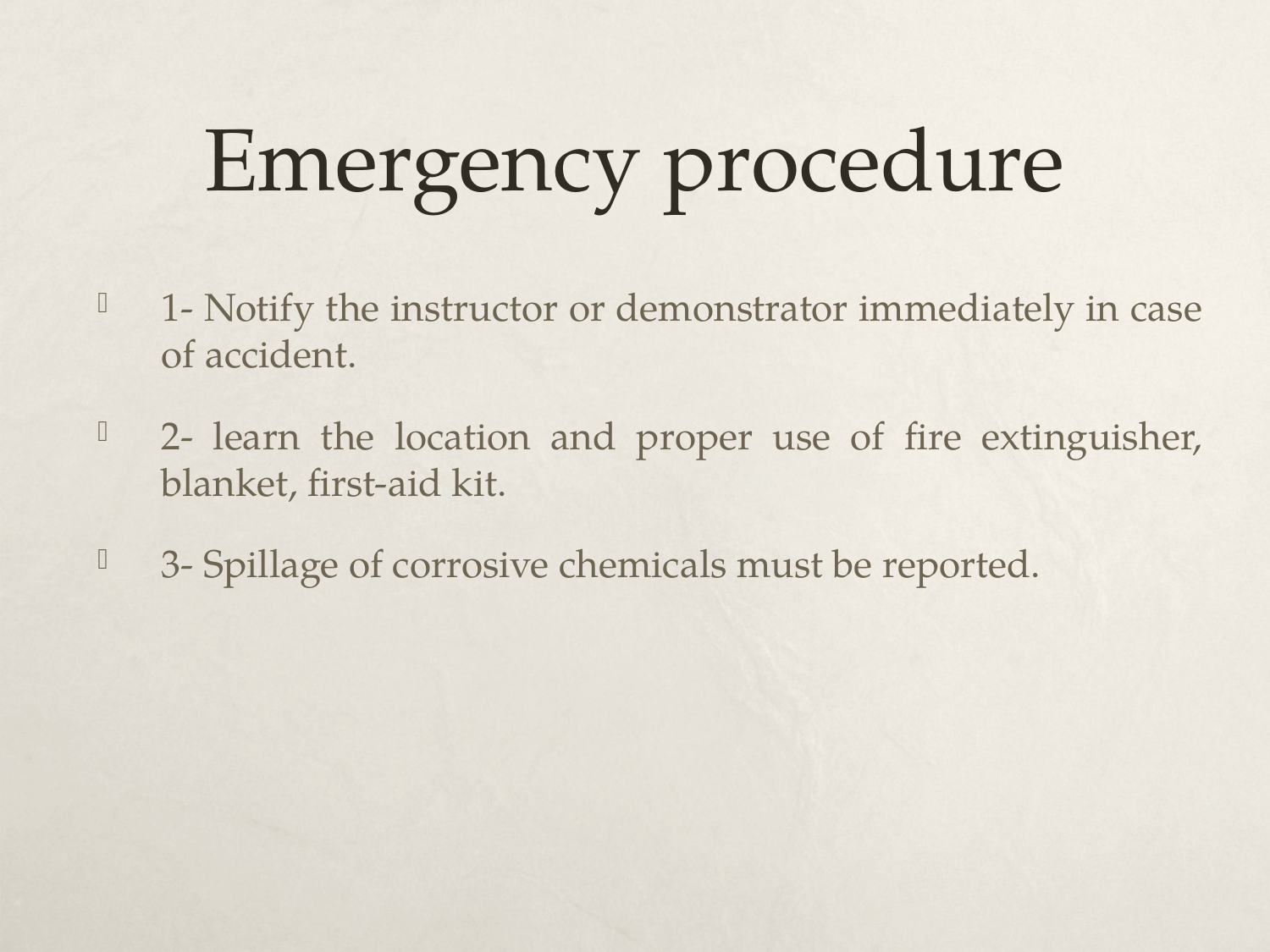

# Emergency procedure
1- Notify the instructor or demonstrator immediately in case of accident.
2- learn the location and proper use of fire extinguisher, blanket, first-aid kit.
3- Spillage of corrosive chemicals must be reported.